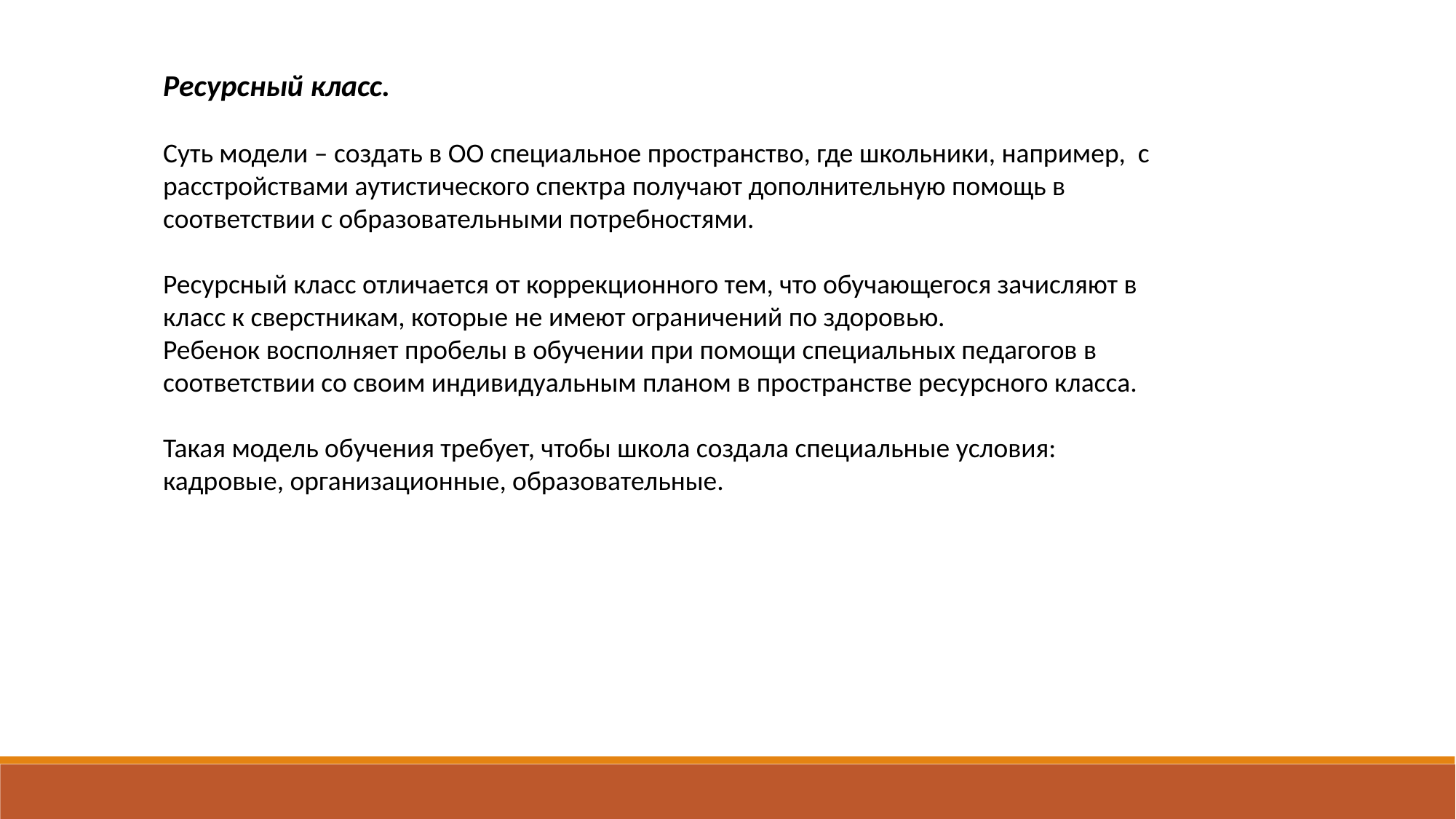

Ресурсный класс.

Суть модели – создать в ОО специальное пространство, где школьники, например,  с расстройствами аутистического спектра получают дополнительную помощь в соответствии с образовательными потребностями.

Ресурсный класс отличается от коррекционного тем, что обучающегося зачисляют в класс к сверстникам, которые не имеют ограничений по здоровью.
Ребенок восполняет пробелы в обучении при помощи специальных педагогов в соответствии со своим индивидуальным планом в пространстве ресурсного класса.

Такая модель обучения требует, чтобы школа создала специальные условия: кадровые, организационные, образовательные.